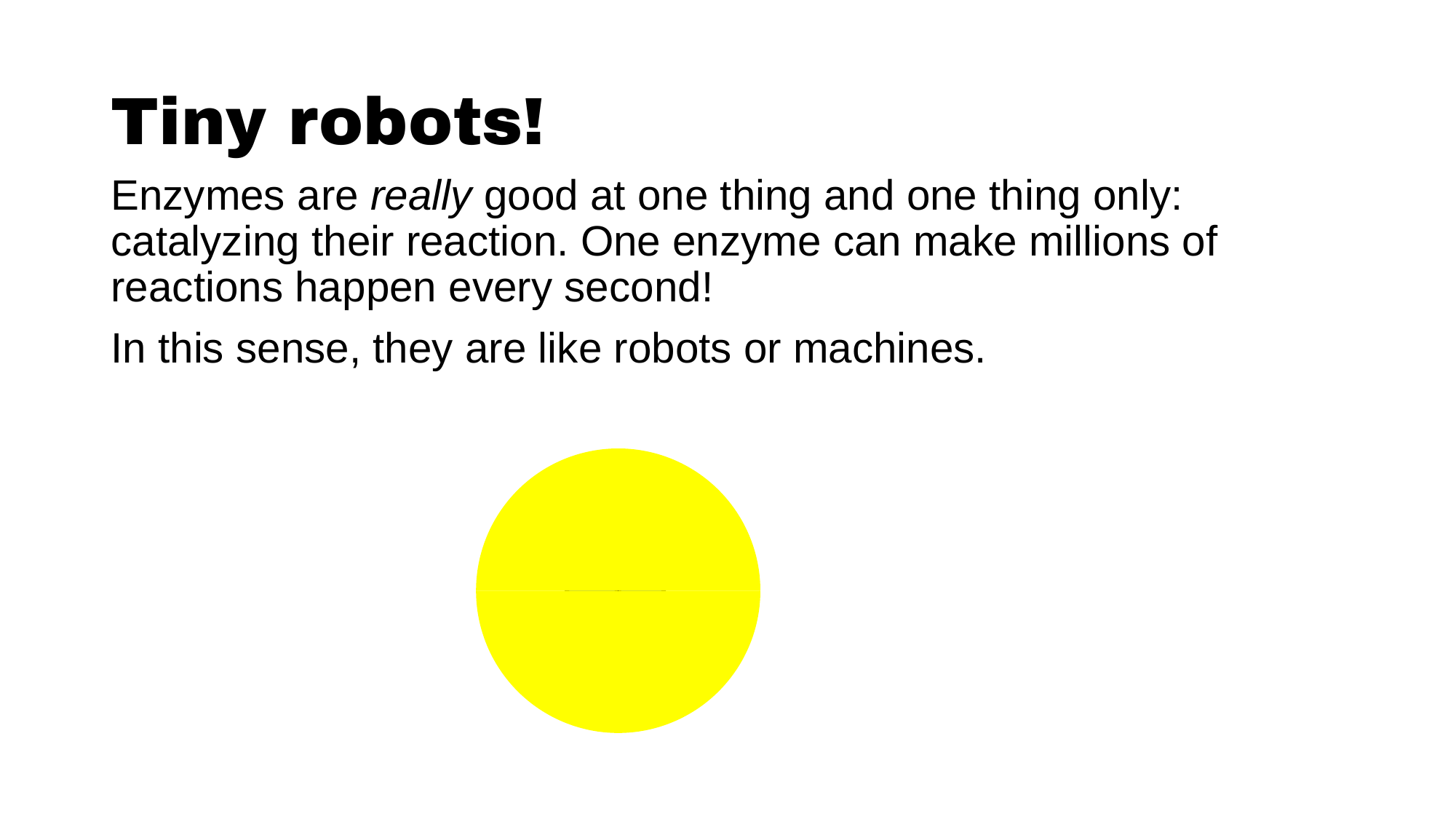

# Tiny robots!
Enzymes are really good at one thing and one thing only: catalyzing their reaction. One enzyme can make millions of reactions happen every second!
In this sense, they are like robots or machines.